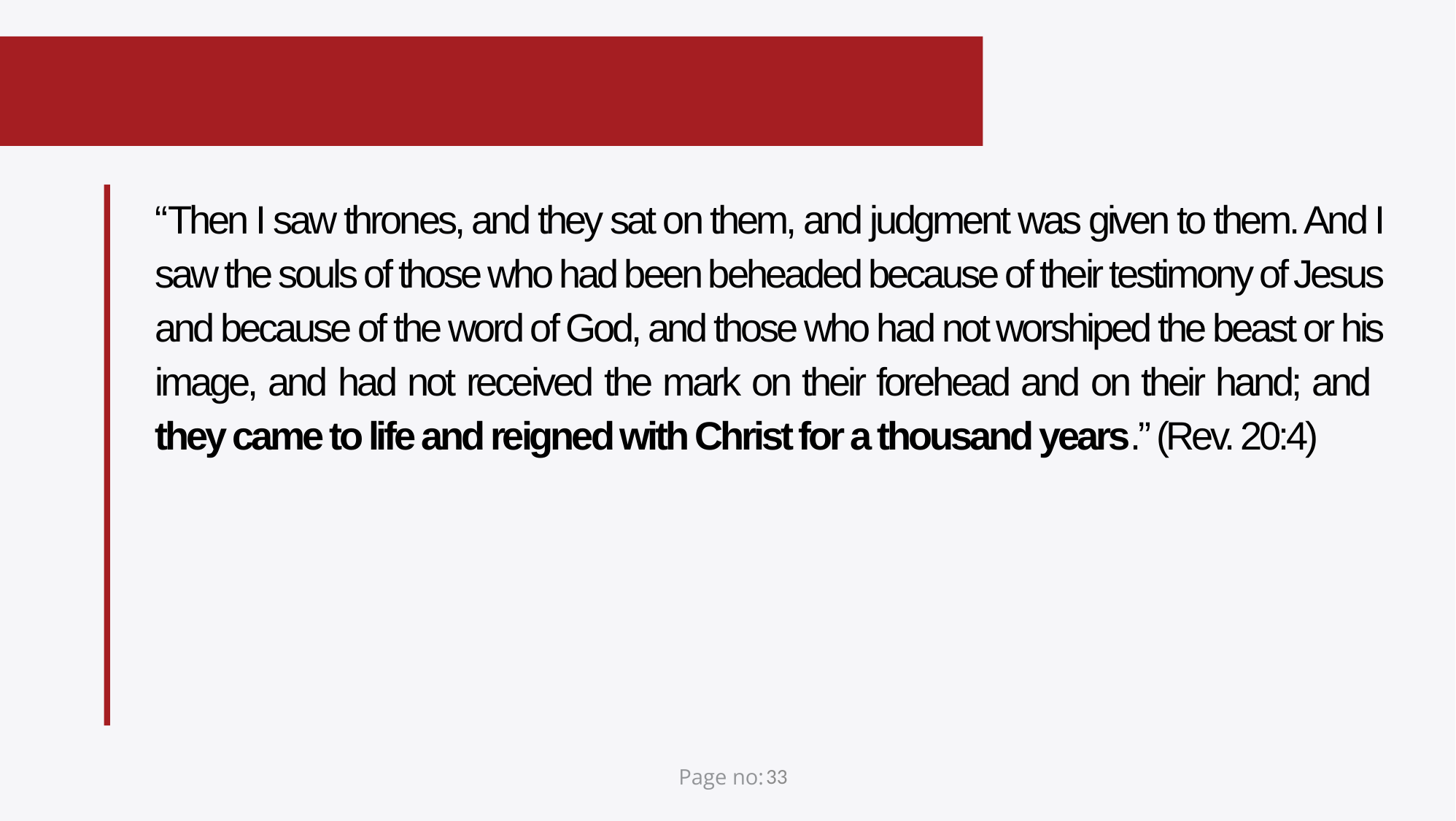

“Then I saw thrones, and they sat on them, and judgment was given to them. And I saw the souls of those who had been beheaded because of their testimony of Jesus and because of the word of God, and those who had not worshiped the beast or his image, and had not received the mark on their forehead and on their hand; and  they came to life and reigned with Christ for a thousand years.” (Rev. 20:4)